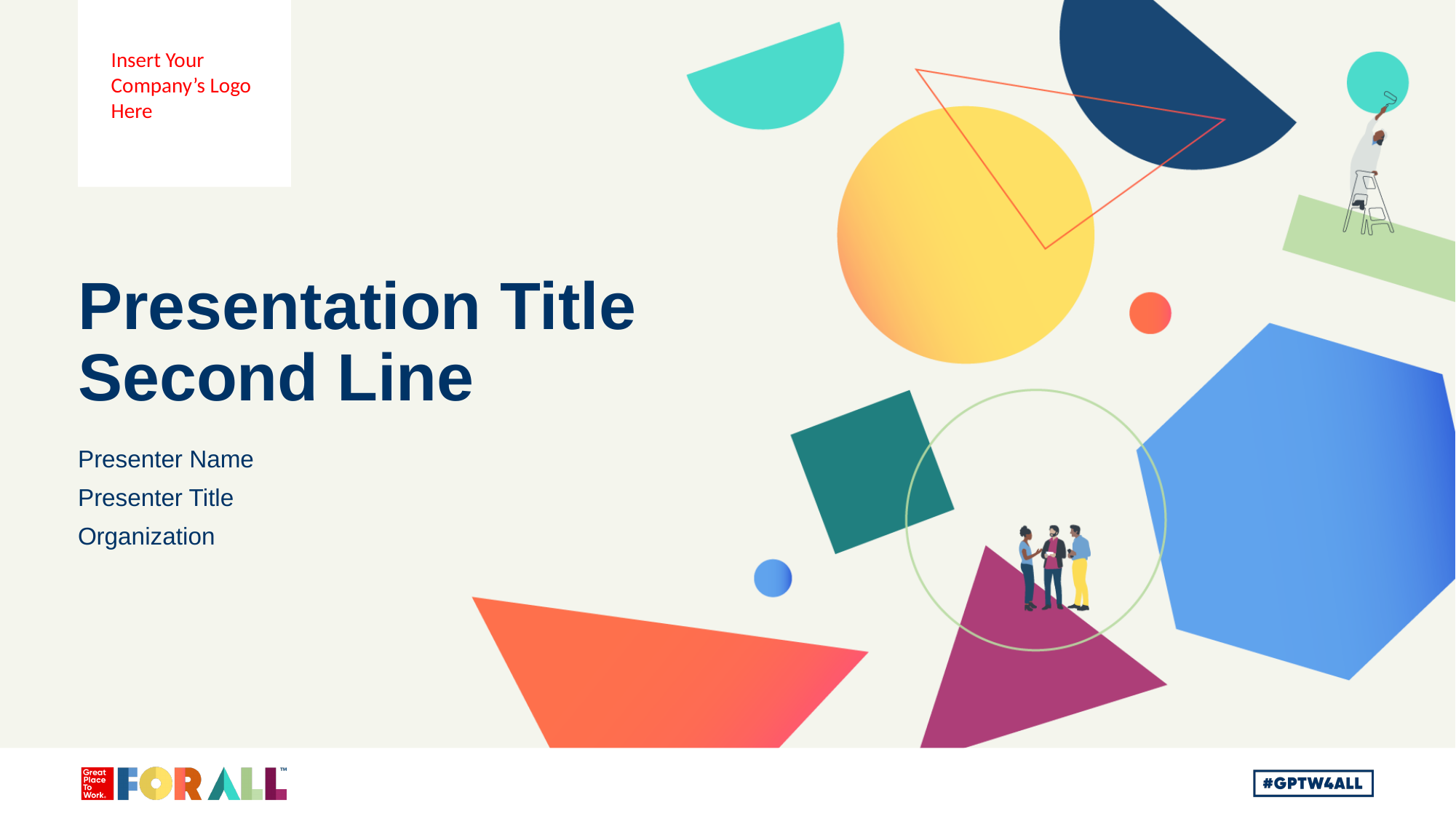

Insert Your Company’s Logo Here
Presentation Title
Second Line
Presenter Name
Presenter Title
Organization